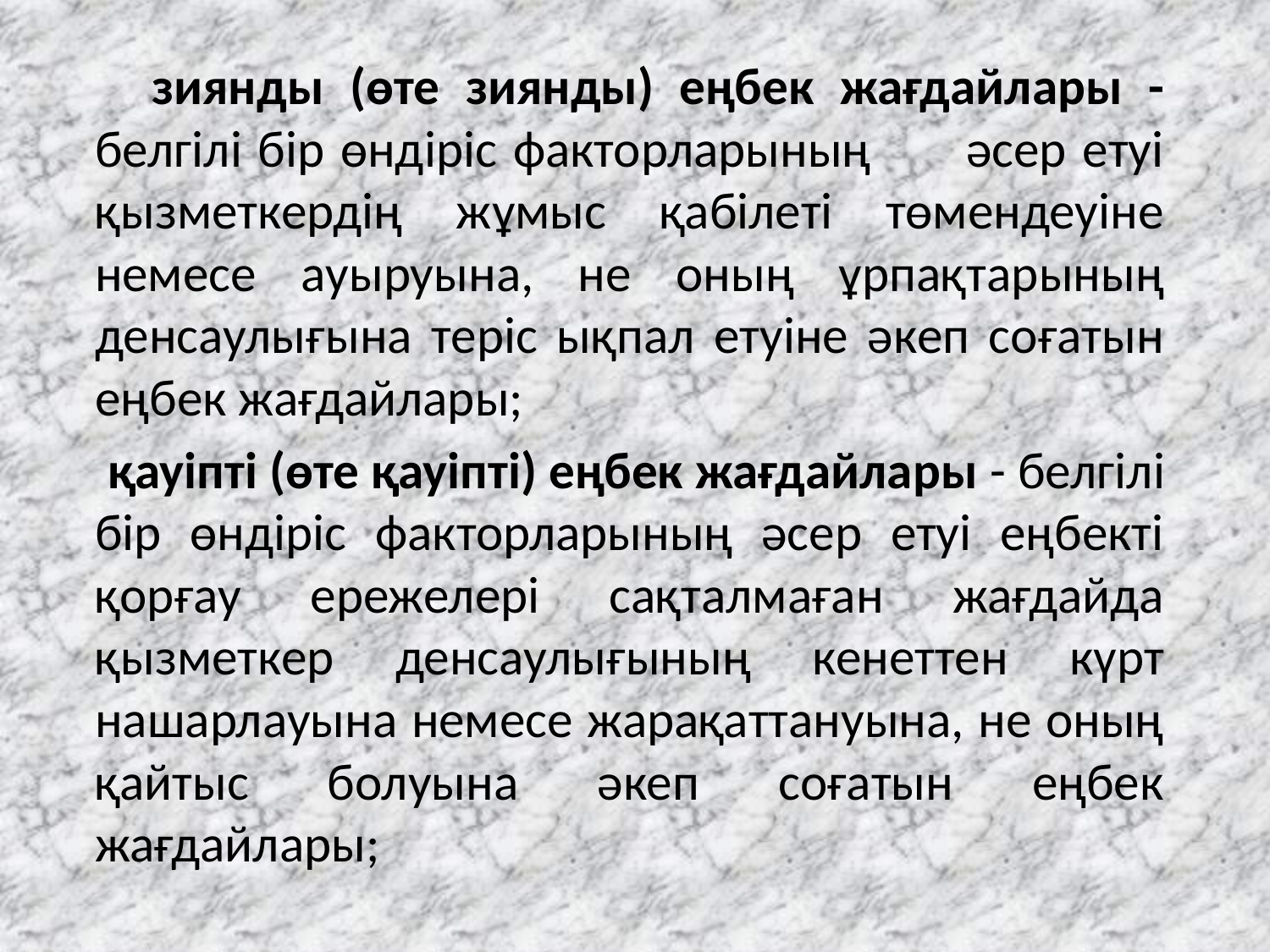

зиянды (өте зиянды) еңбек жағдайлары - белгiлi бiр өндiрiс факторларының      әсер етуi қызметкердiң жұмыс қабiлетi төмендеуiне немесе ауыруына, не оның ұрпақтарының денсаулығына терiс ықпал етуiне әкеп соғатын еңбек жағдайлары;
     қауiптi (өте қауiптi) еңбек жағдайлары - белгiлi бiр өндiрiс факторларының әсер етуi еңбектi қорғау ережелерi сақталмаған жағдайда қызметкер денсаулығының кенеттен күрт нашарлауына немесе жарақаттануына, не оның қайтыс болуына әкеп соғатын еңбек жағдайлары;